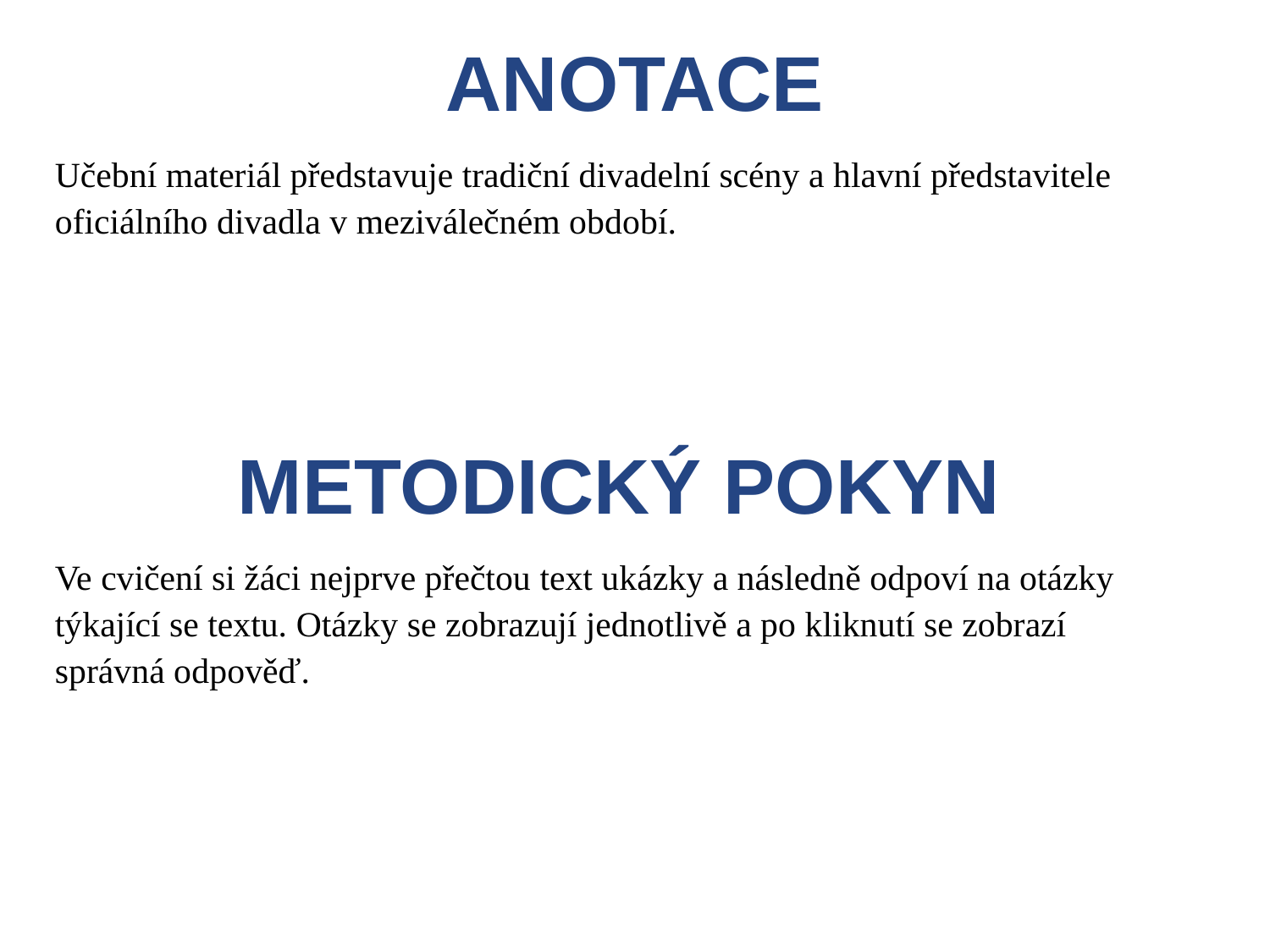

ANOTACE
Učební materiál představuje tradiční divadelní scény a hlavní představitele oficiálního divadla v meziválečném období.
METODICKÝ POKYN
Ve cvičení si žáci nejprve přečtou text ukázky a následně odpoví na otázky týkající se textu. Otázky se zobrazují jednotlivě a po kliknutí se zobrazí správná odpověď.